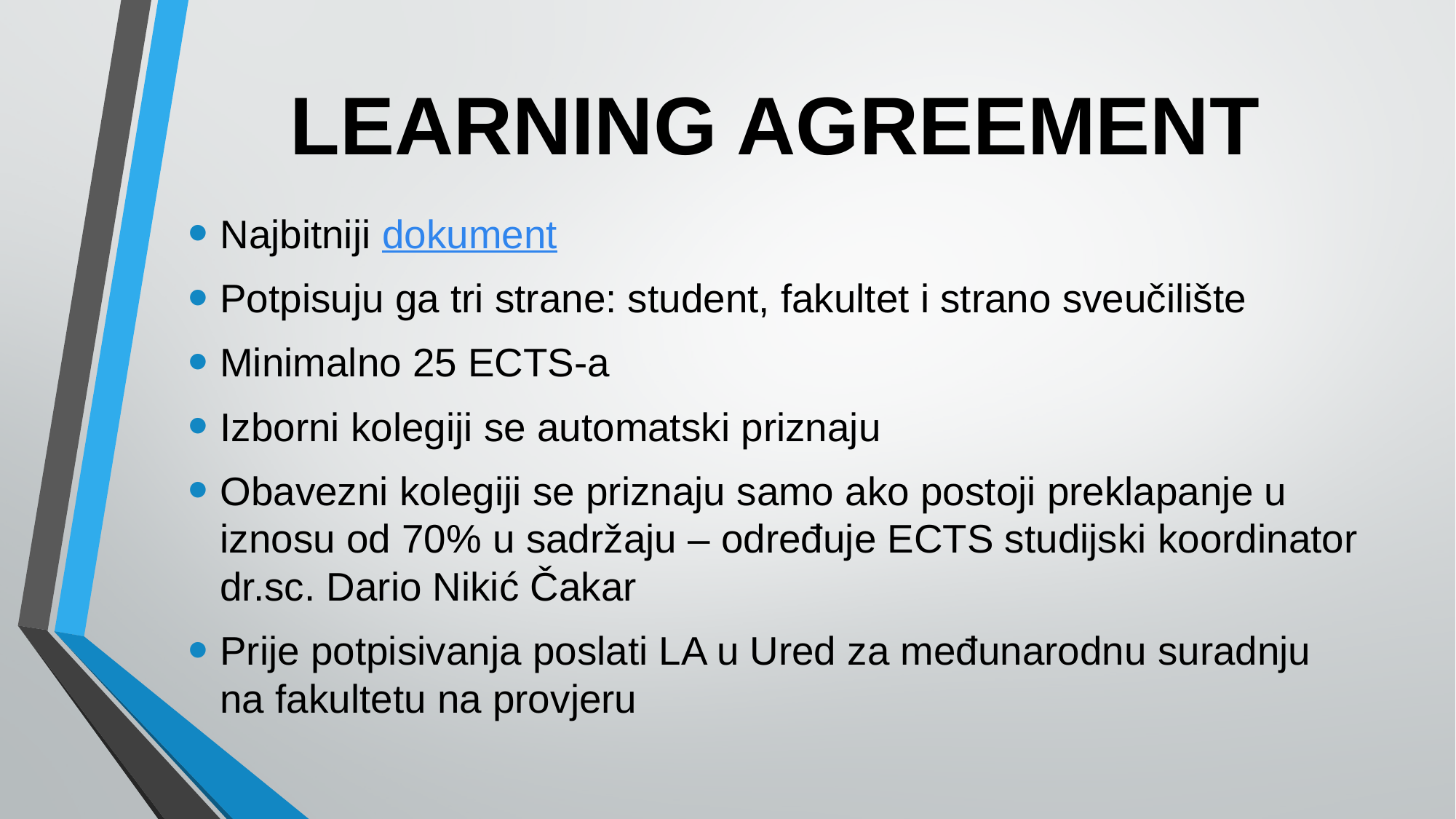

# LEARNING AGREEMENT
Najbitniji dokument
Potpisuju ga tri strane: student, fakultet i strano sveučilište
Minimalno 25 ECTS-a
Izborni kolegiji se automatski priznaju
Obavezni kolegiji se priznaju samo ako postoji preklapanje u iznosu od 70% u sadržaju – određuje ECTS studijski koordinator dr.sc. Dario Nikić Čakar
Prije potpisivanja poslati LA u Ured za međunarodnu suradnju na fakultetu na provjeru